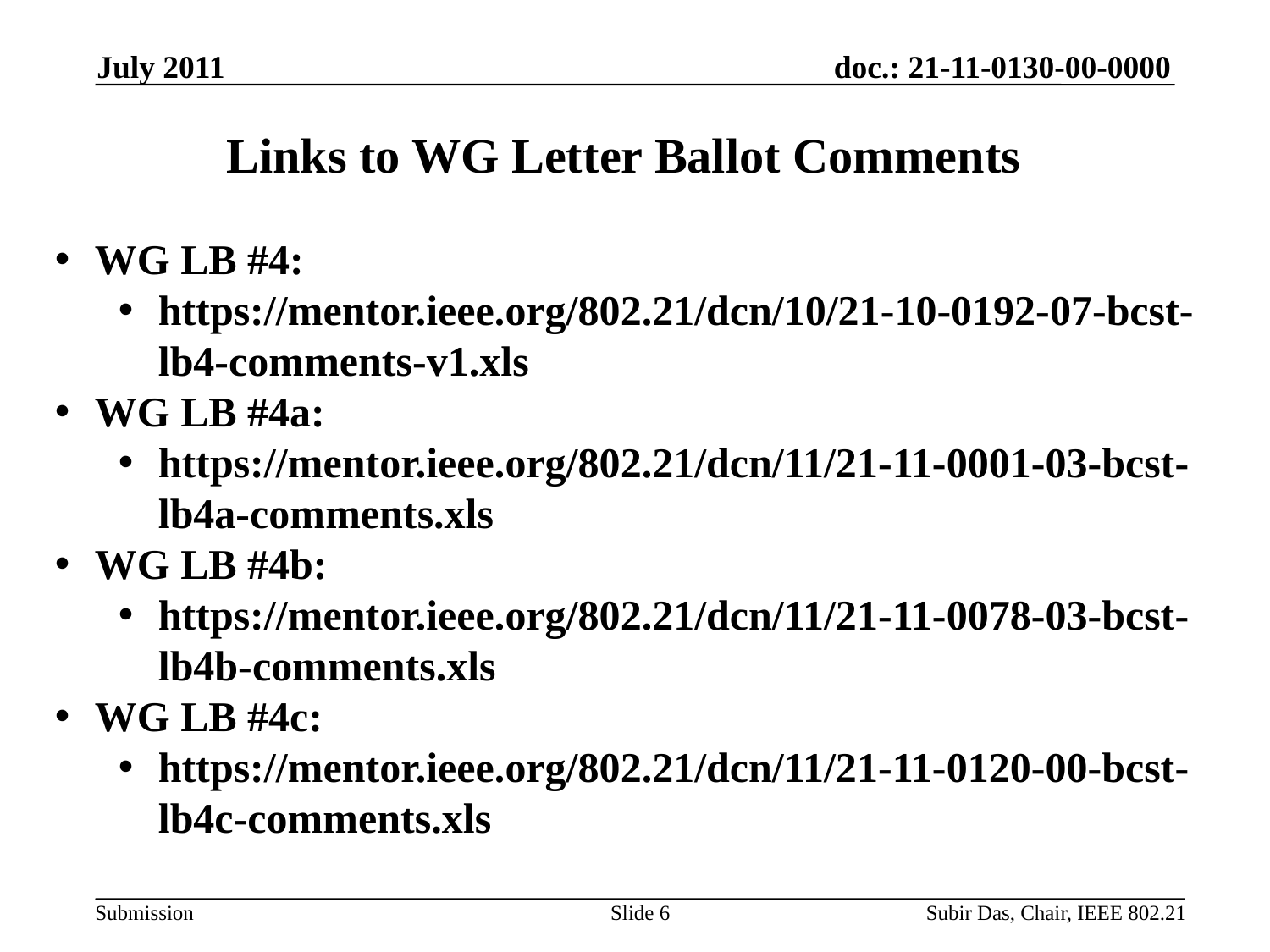

July 2011
# Links to WG Letter Ballot Comments

WG LB #4:
https://mentor.ieee.org/802.21/dcn/10/21-10-0192-07-bcst-lb4-comments-v1.xls
WG LB #4a:
https://mentor.ieee.org/802.21/dcn/11/21-11-0001-03-bcst-lb4a-comments.xls
WG LB #4b:
https://mentor.ieee.org/802.21/dcn/11/21-11-0078-03-bcst-lb4b-comments.xls
WG LB #4c:
https://mentor.ieee.org/802.21/dcn/11/21-11-0120-00-bcst-lb4c-comments.xls

Slide 6
Subir Das, Chair, IEEE 802.21